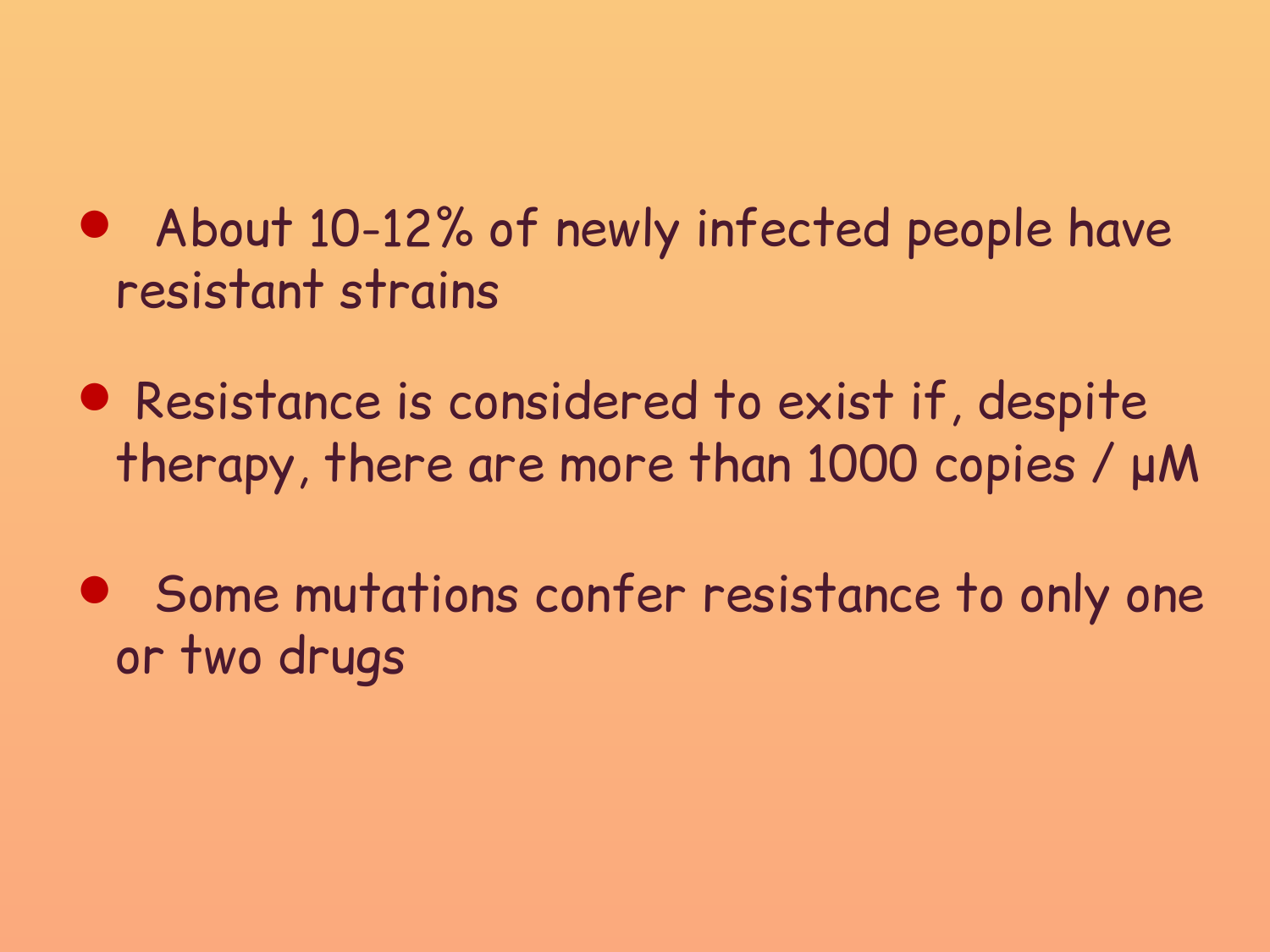

About 10-12% of newly infected people have resistant strains

 Resistance is considered to exist if, despite therapy, there are more than 1000 copies / μM

  Some mutations confer resistance to only one or two drugs

#